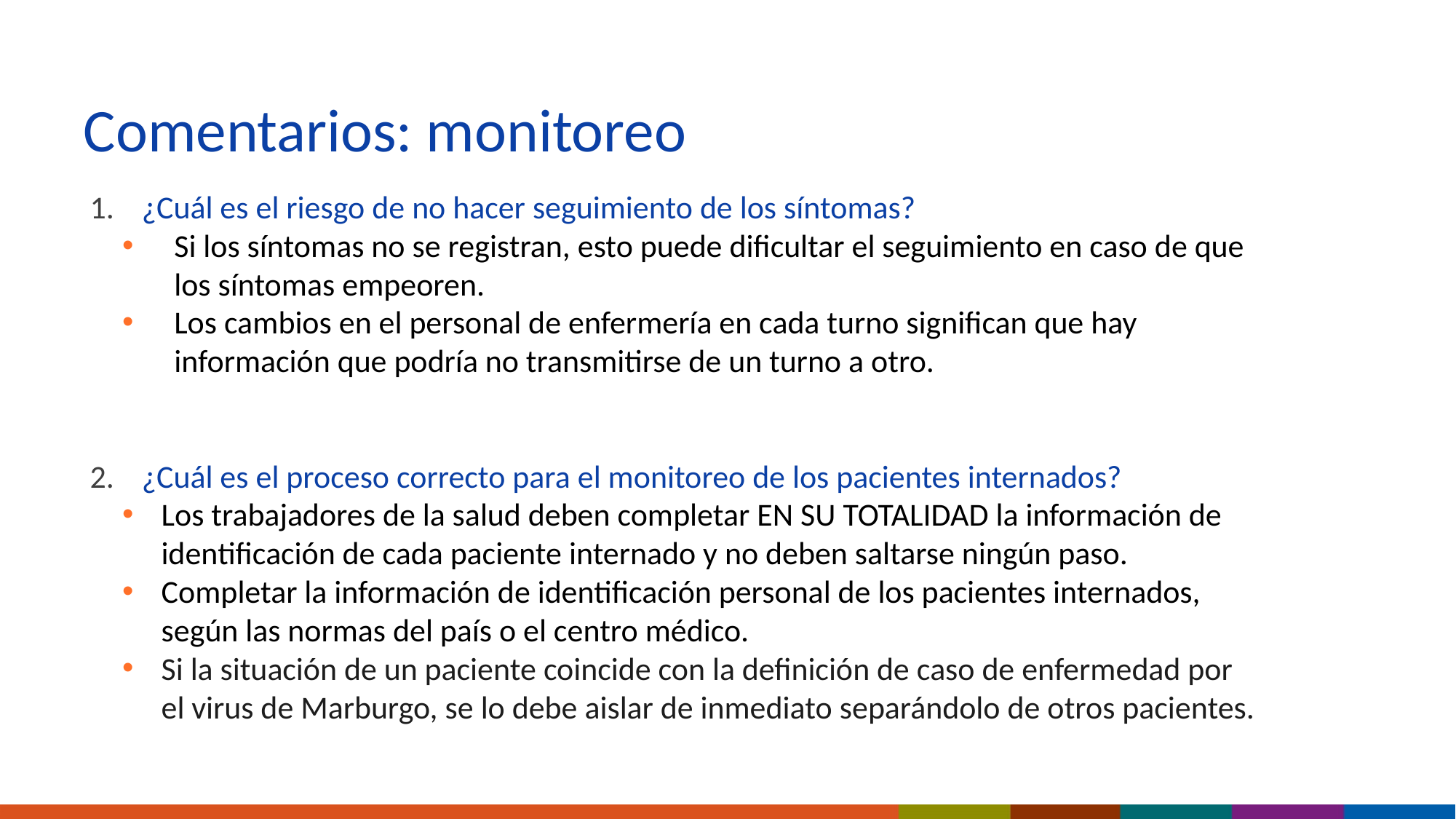

# Comentarios: monitoreo
¿Cuál es el riesgo de no hacer seguimiento de los síntomas?
Si los síntomas no se registran, esto puede dificultar el seguimiento en caso de que los síntomas empeoren.
Los cambios en el personal de enfermería en cada turno significan que hay información que podría no transmitirse de un turno a otro.

¿Cuál es el proceso correcto para el monitoreo de los pacientes internados?
Los trabajadores de la salud deben completar EN SU TOTALIDAD la información de identificación de cada paciente internado y no deben saltarse ningún paso.
Completar la información de identificación personal de los pacientes internados, según las normas del país o el centro médico.
Si la situación de un paciente coincide con la definición de caso de enfermedad por el virus de Marburgo, se lo debe aislar de inmediato separándolo de otros pacientes.